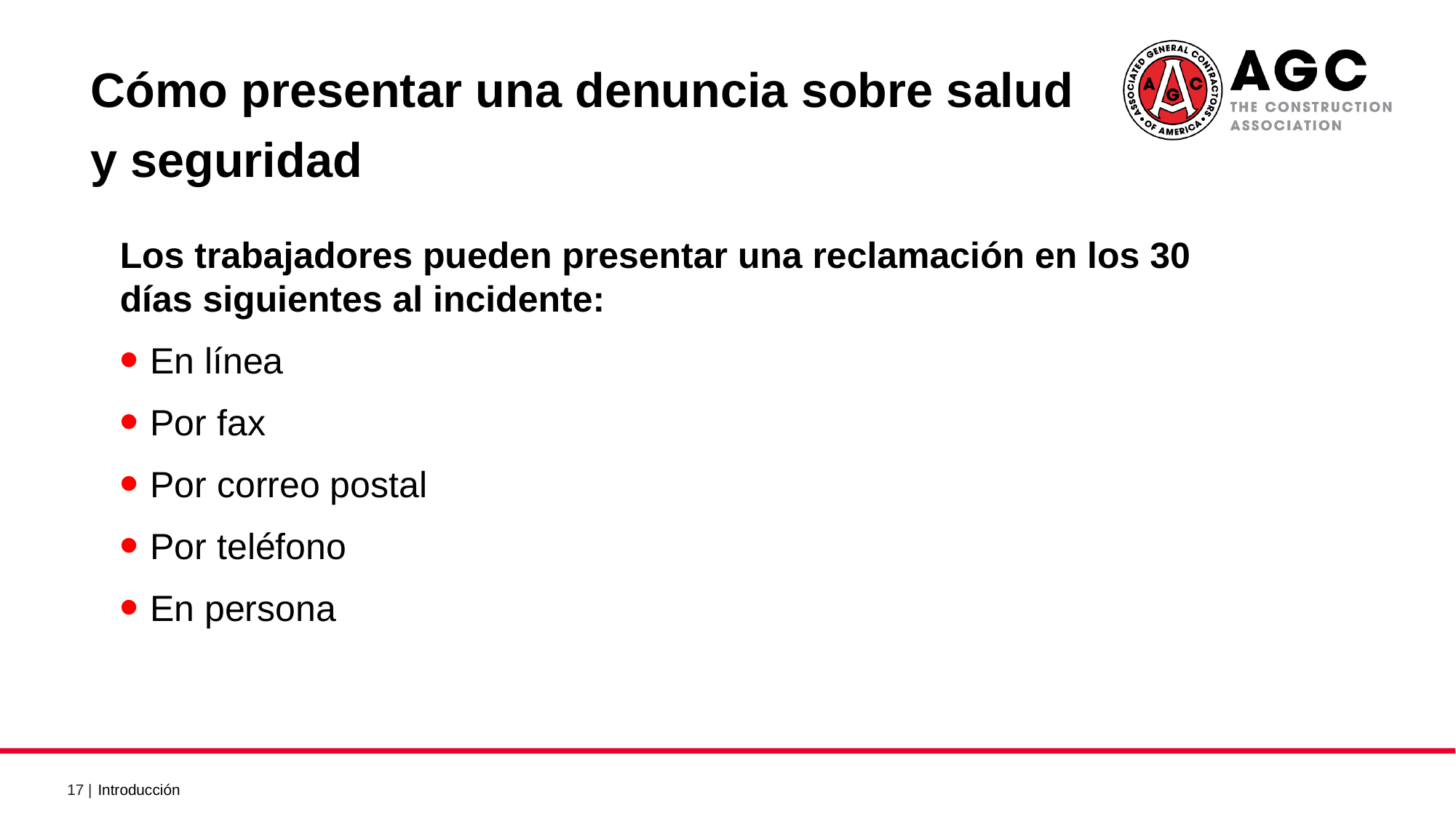

Cómo presentar una denuncia sobre salud y seguridad
Los trabajadores pueden presentar una reclamación en los 30 días siguientes al incidente:
En línea
Por fax
Por correo postal
Por teléfono
En persona
Introducción